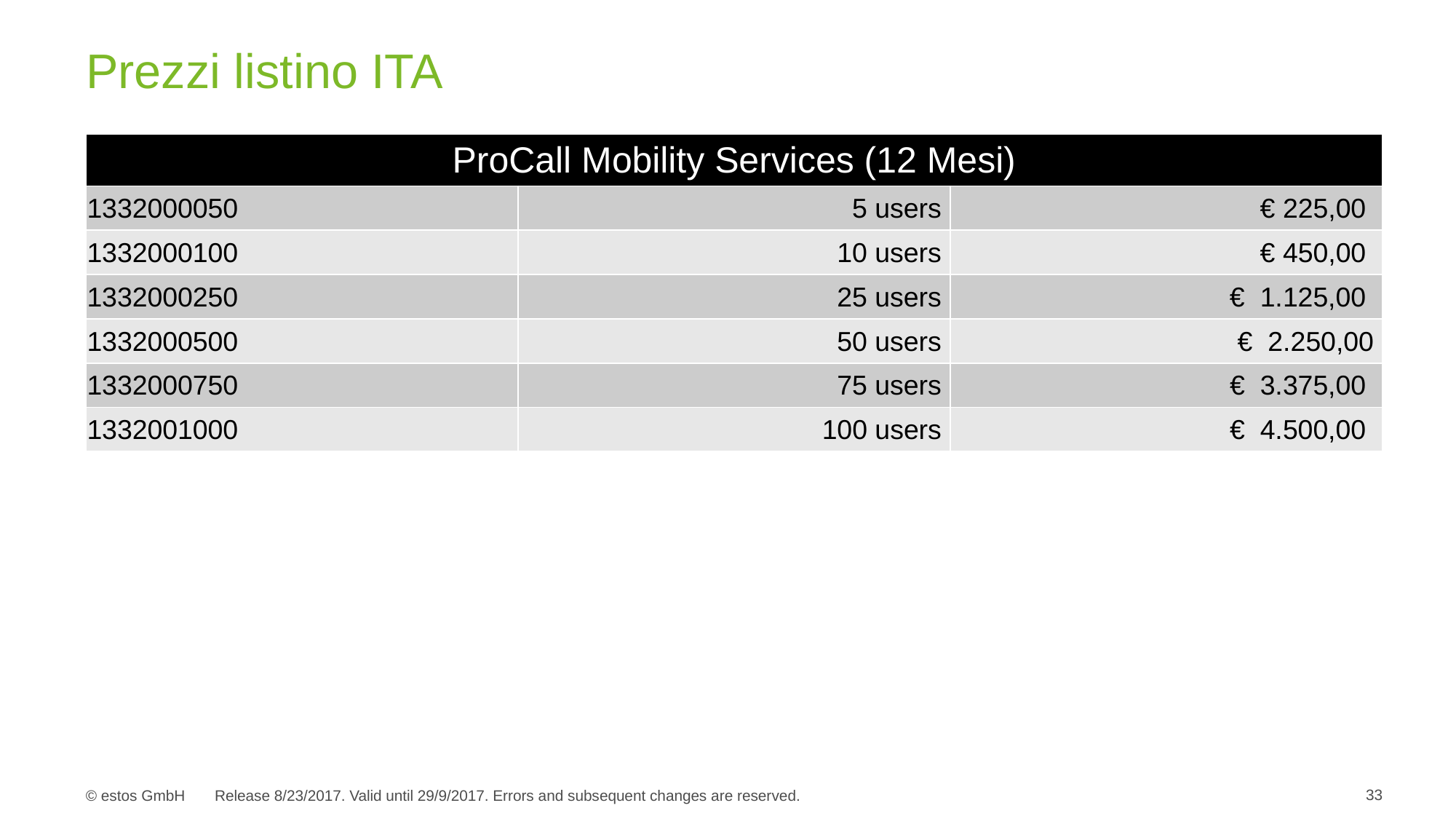

# Prezzi listino ITA
| ProCall Mobility Services (12 Mesi) |  |  |
| --- | --- | --- |
| 1332000050 | 5 users | € 225,00 |
| 1332000100 | 10 users | € 450,00 |
| 1332000250 | 25 users | € 1.125,00 |
| 1332000500 | 50 users | € 2.250,00 |
| 1332000750 | 75 users | € 3.375,00 |
| 1332001000 | 100 users | € 4.500,00 |

© estos GmbH
Release 8/23/2017. Valid until 29/9/2017. Errors and subsequent changes are reserved.
33